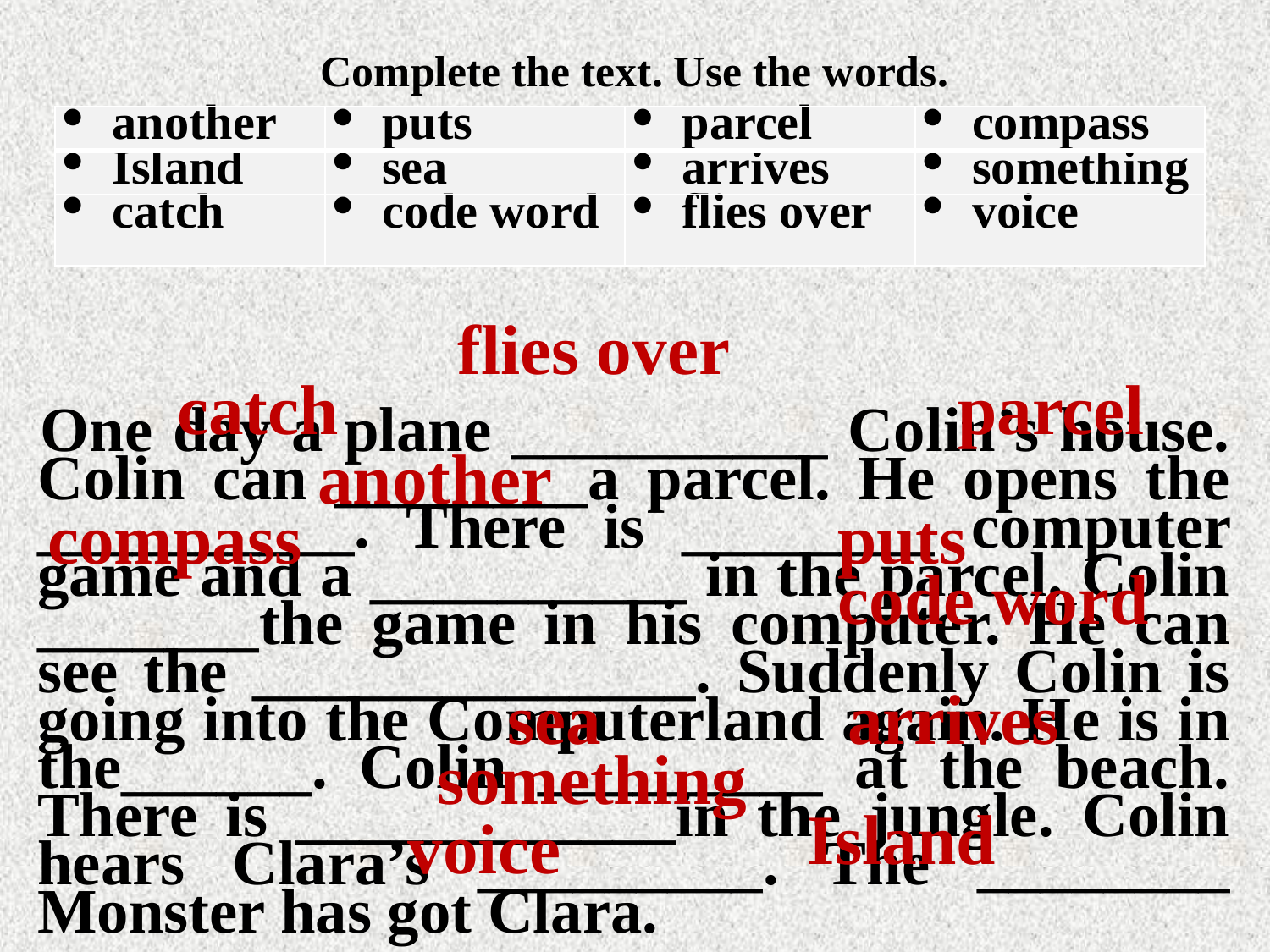

Complete the text. Use the words.

One day a plane __________ Colin’s house. Colin can ________a parcel. He opens the __________. There is ________ computer game and a __________ in the parcel. Colin _______the game in his computer. He can see the ______________. Suddenly Colin is going into the Computerland again. He is in the______. Colin _________ at the beach. There is ____________in the jungle. Colin hears Clara’s _________. The ________ Monster has got Clara.
| another | puts | parcel | compass |
| --- | --- | --- | --- |
| Island | sea | arrives | something |
| catch | code word | flies over | voice |
flies over
catch
parcel
another
compass
puts
code word
sea
arrives
something
Island
voice